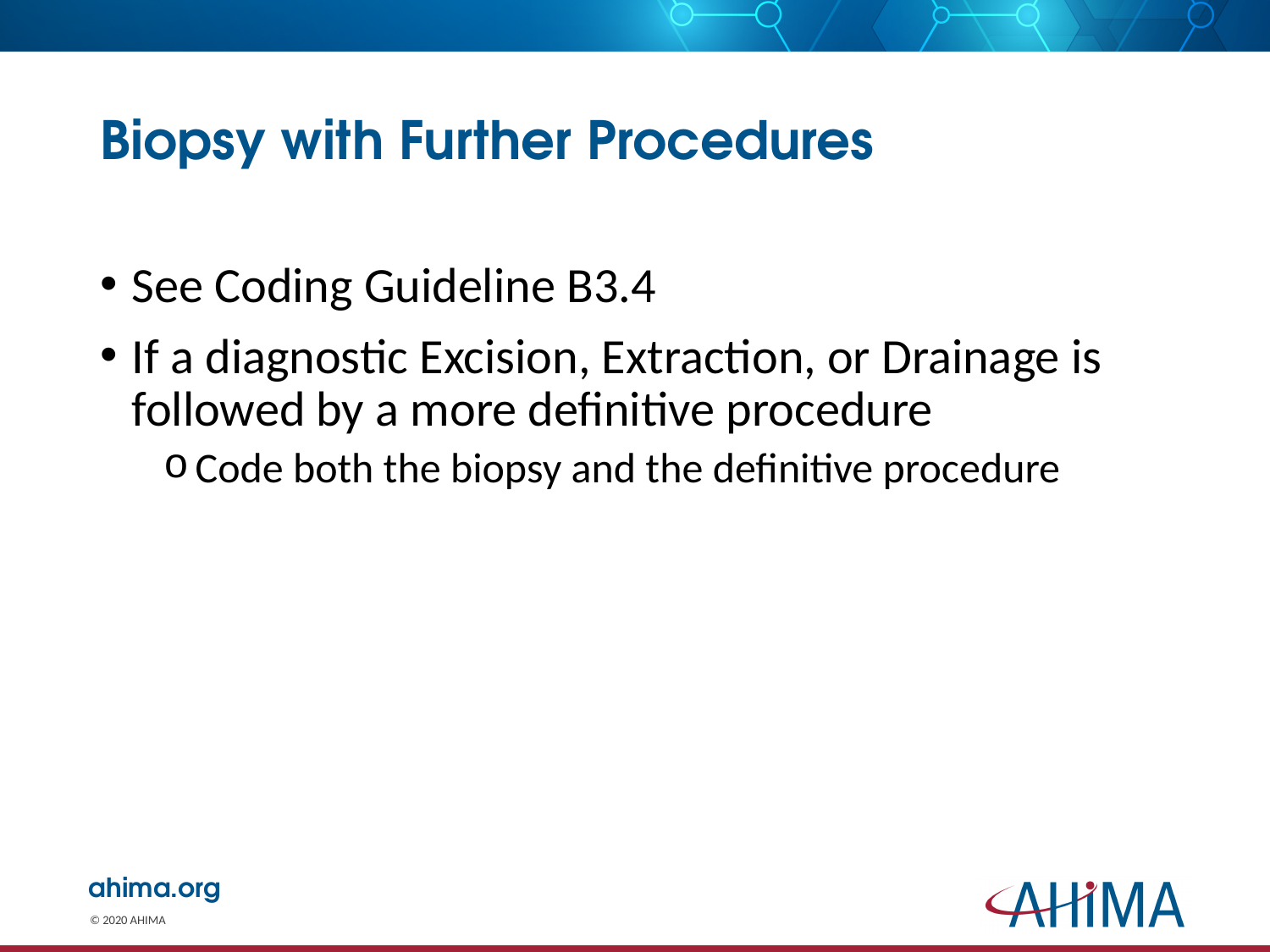

# Biopsy with Further Procedures
See Coding Guideline B3.4
If a diagnostic Excision, Extraction, or Drainage is followed by a more definitive procedure
Code both the biopsy and the definitive procedure